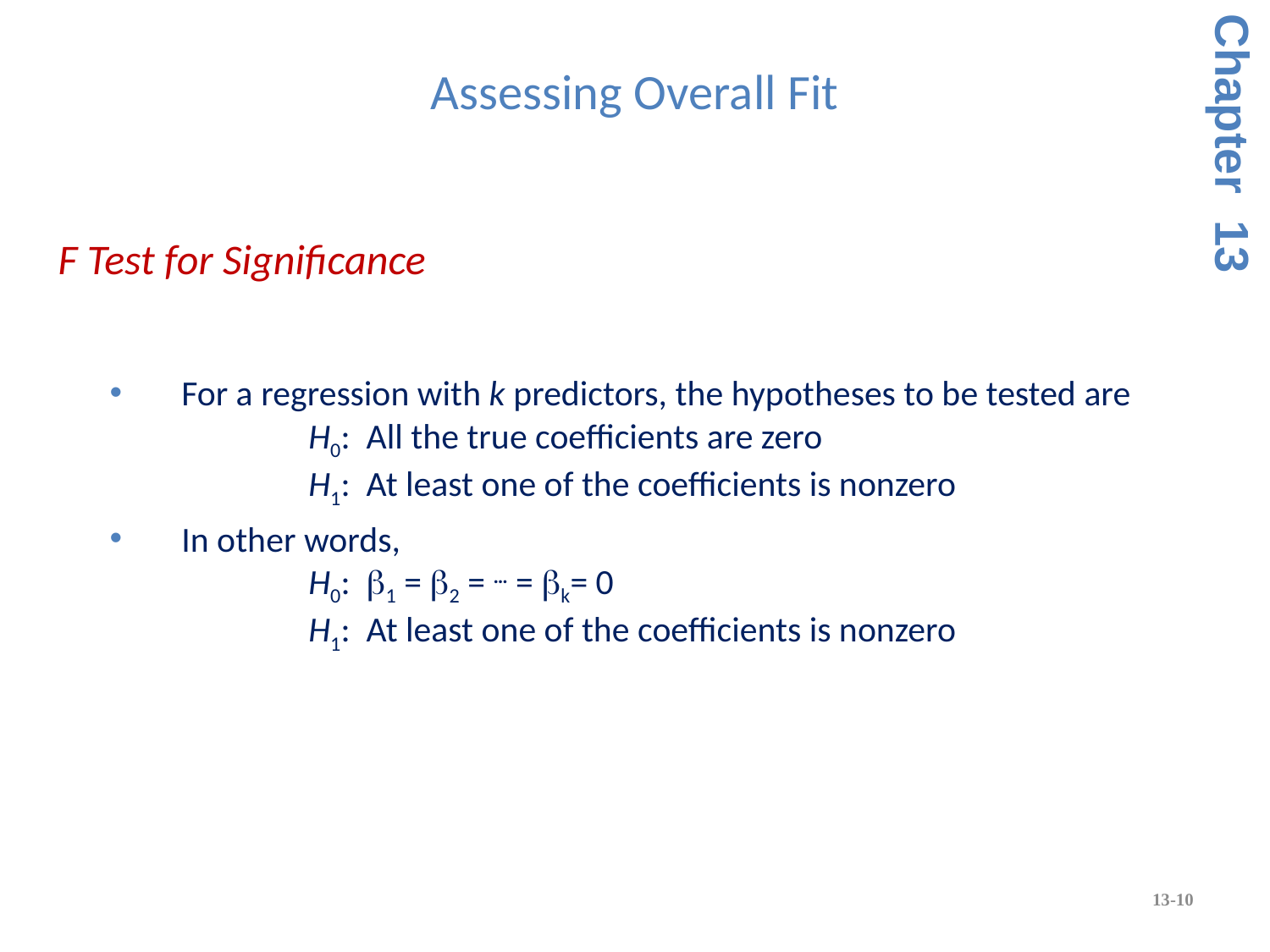

# Assessing Overall Fit
Chapter  13
 F Test for Significance
For a regression with k predictors, the hypotheses to be tested are
	H0:  All the true coefficients are zero
	H1:  At least one of the coefficients is nonzero
In other words,
	H0:  β1 = β2 = … = βk= 0
	H1:  At least one of the coefficients is nonzero
13-10